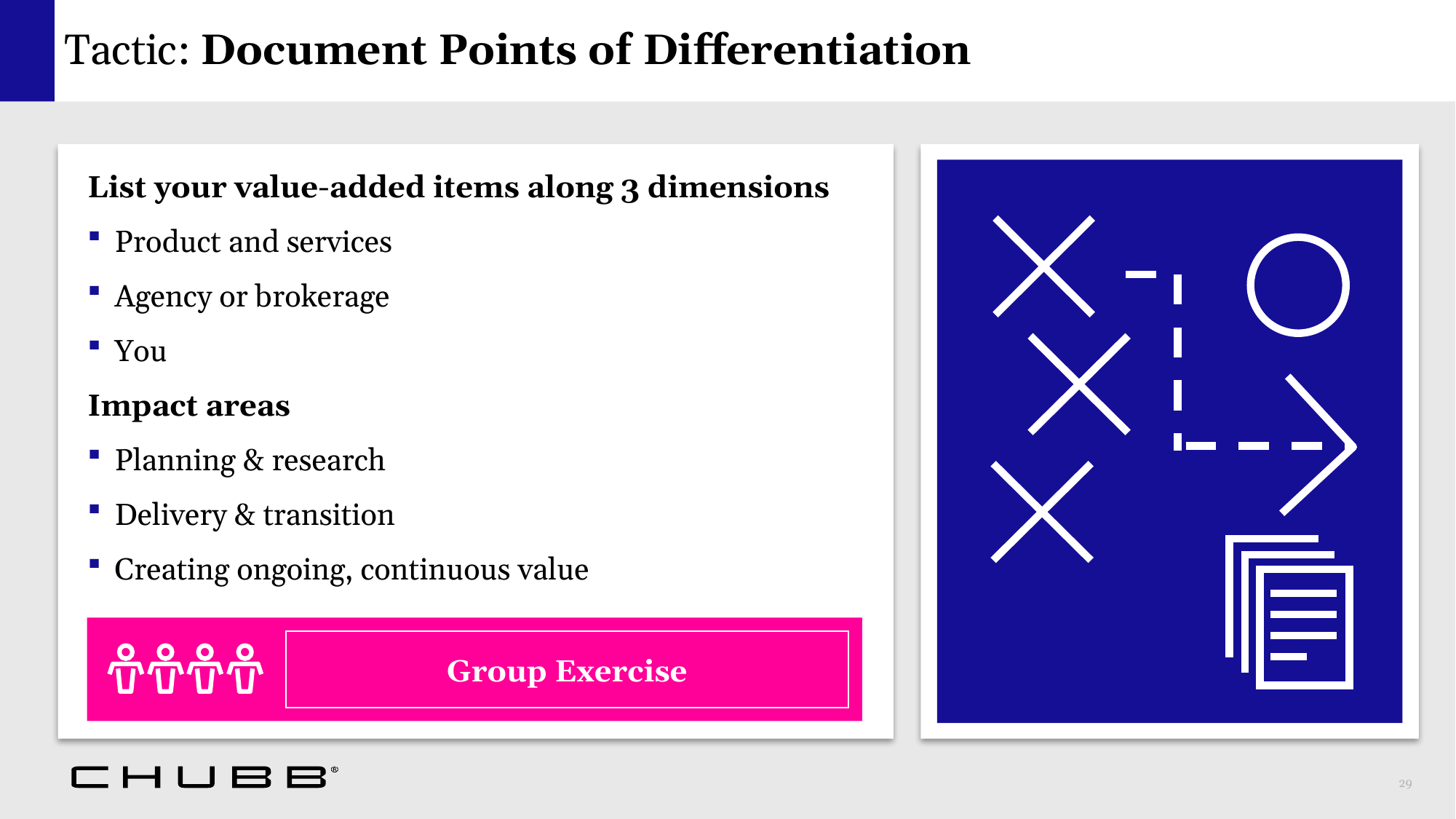

# Tactic: Document Points of Differentiation

List your value-added items along 3 dimensions
Product and services
Agency or brokerage
You
Impact areas
Planning & research
Delivery & transition
Creating ongoing, continuous value

Group Exercise

29